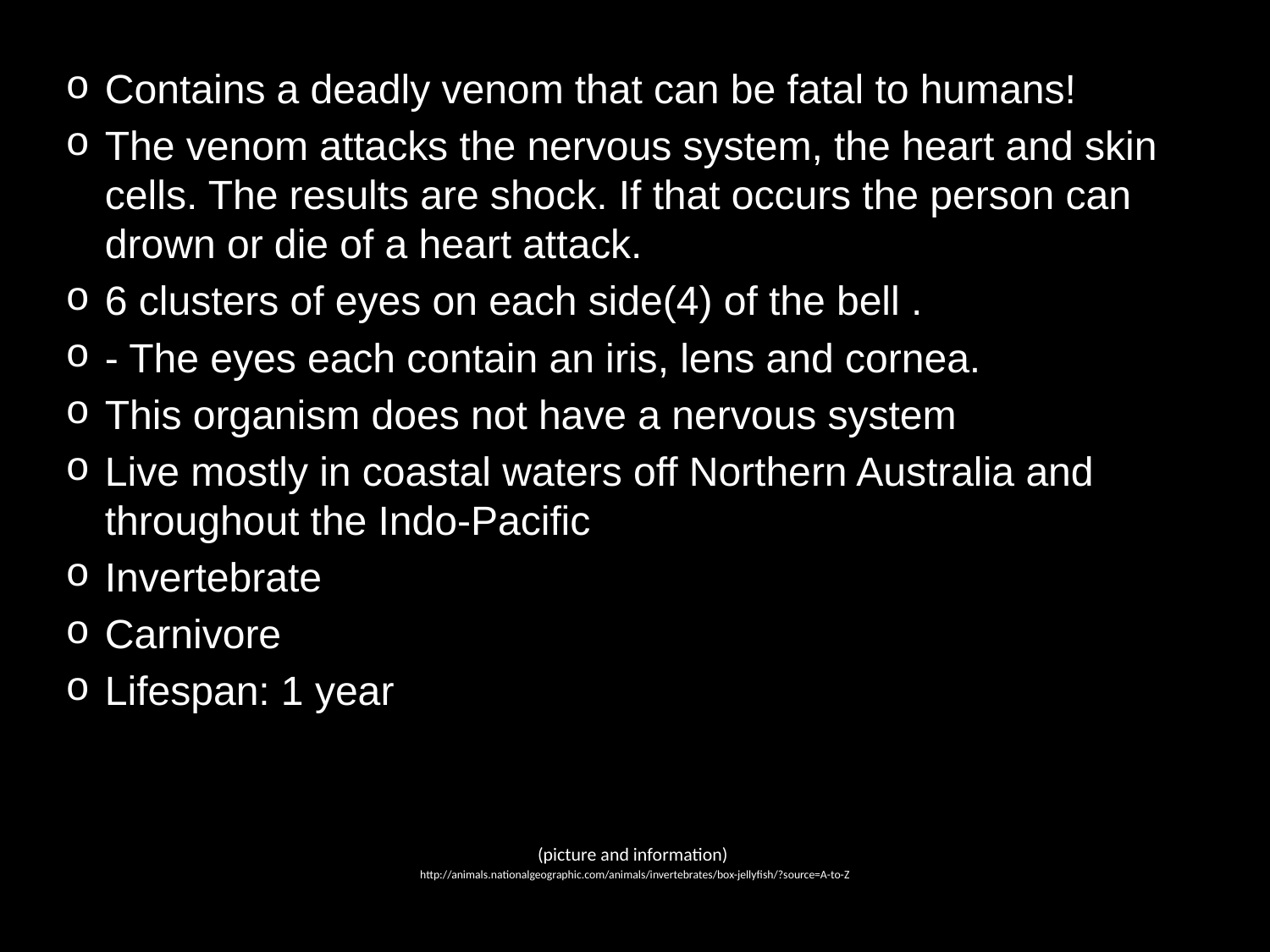

Contains a deadly venom that can be fatal to humans!
The venom attacks the nervous system, the heart and skin cells. The results are shock. If that occurs the person can drown or die of a heart attack.
6 clusters of eyes on each side(4) of the bell .
- The eyes each contain an iris, lens and cornea.
This organism does not have a nervous system. S
Live mostly in coastal waters off Northern Australia and throughout the Indo-Pacific
Invertebrate
Carnivore
Lifespan: 1 year

(picture and information)
http://animals.nationalgeographic.com/animals/invertebrates/box-jellyfish/?source=A-to-Z